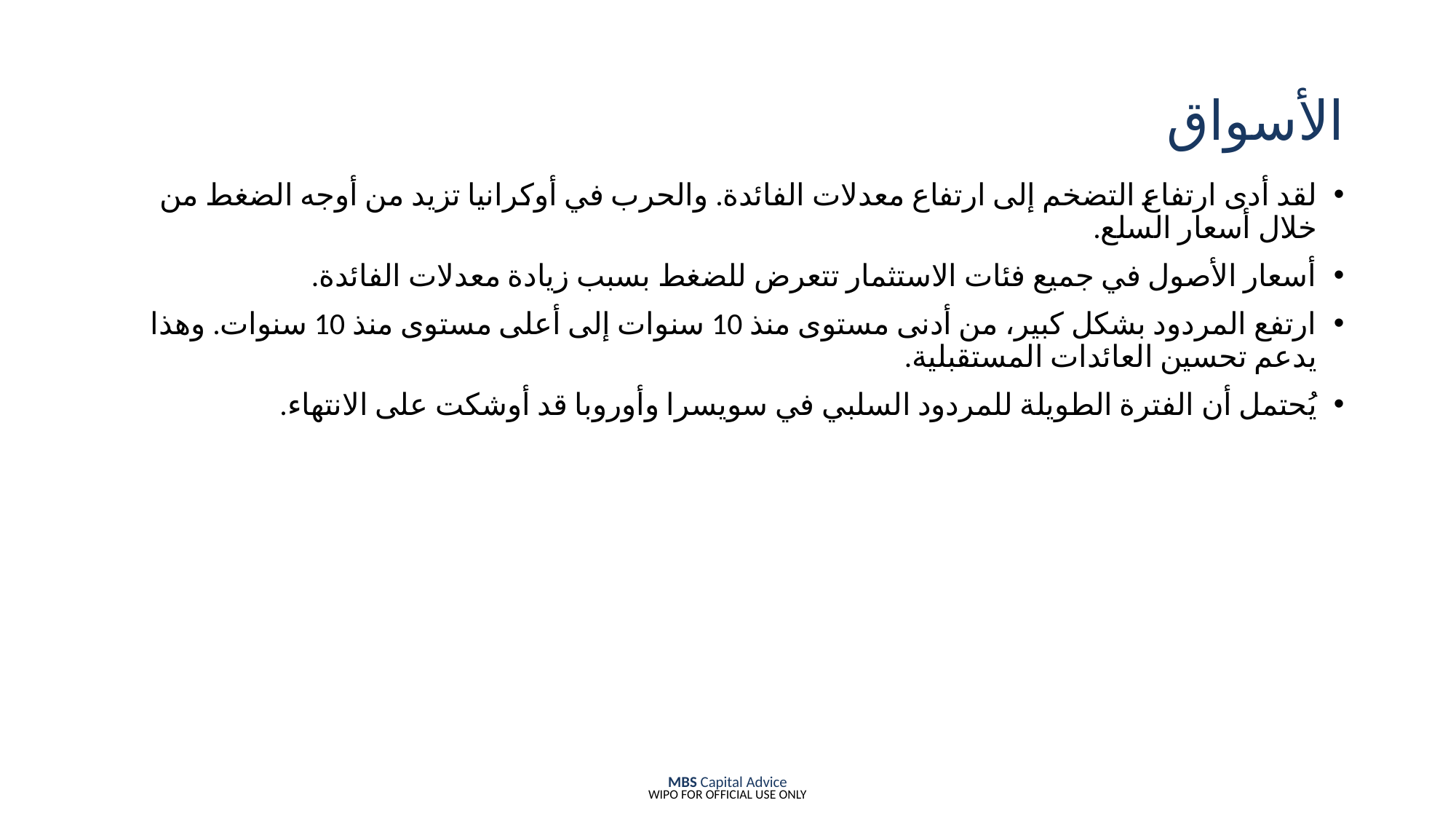

# الأسواق
لقد أدى ارتفاع التضخم إلى ارتفاع معدلات الفائدة. والحرب في أوكرانيا تزيد من أوجه الضغط من خلال أسعار السلع.
أسعار الأصول في جميع فئات الاستثمار تتعرض للضغط بسبب زيادة معدلات الفائدة.
ارتفع المردود بشكل كبير، من أدنى مستوى منذ 10 سنوات إلى أعلى مستوى منذ 10 سنوات. وهذا يدعم تحسين العائدات المستقبلية.
يُحتمل أن الفترة الطويلة للمردود السلبي في سويسرا وأوروبا قد أوشكت على الانتهاء.
MBS Capital Advice